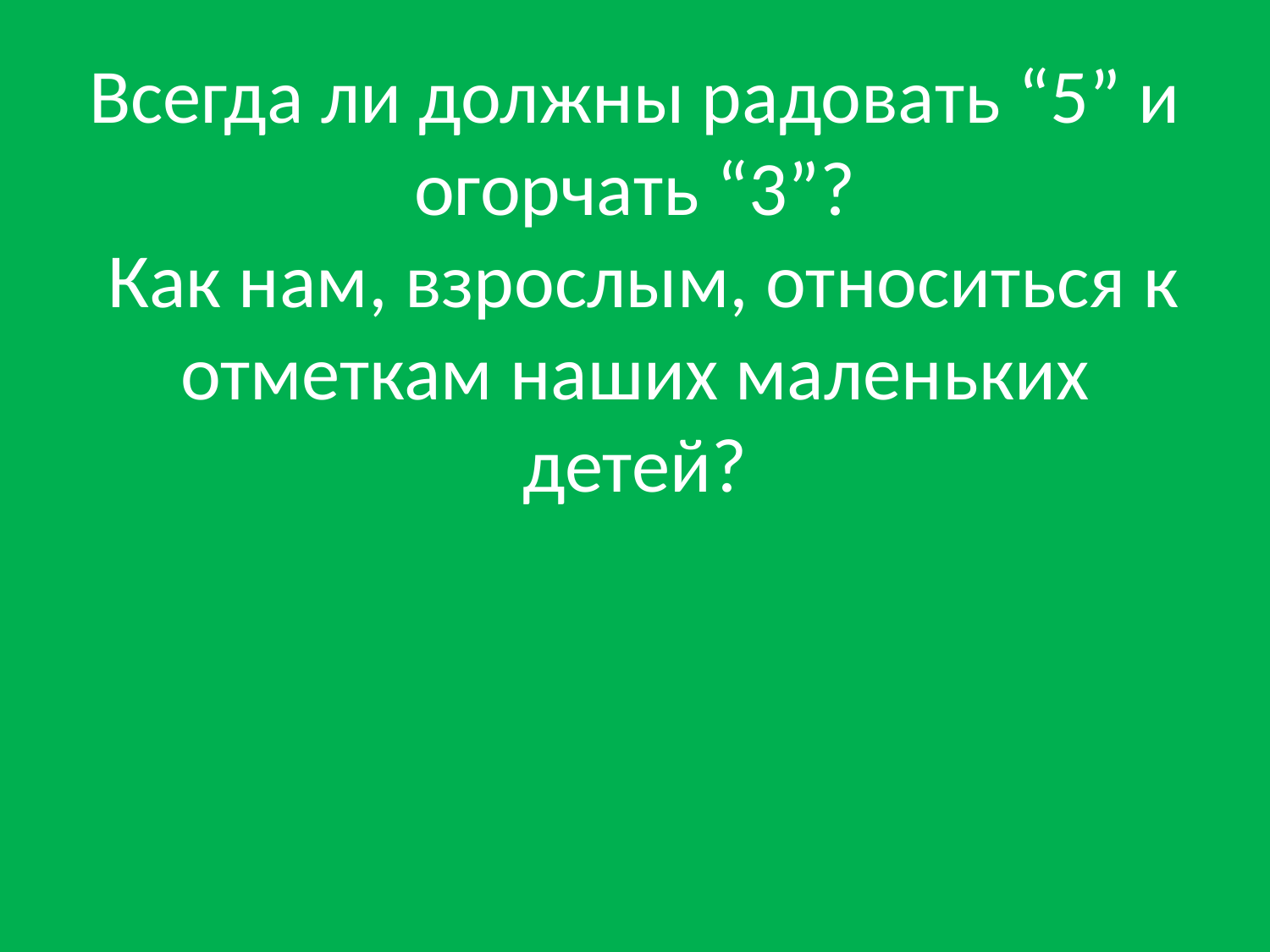

# Всегда ли должны радовать “5” и огорчать “3”? Как нам, взрослым, относиться к отметкам наших маленьких детей?